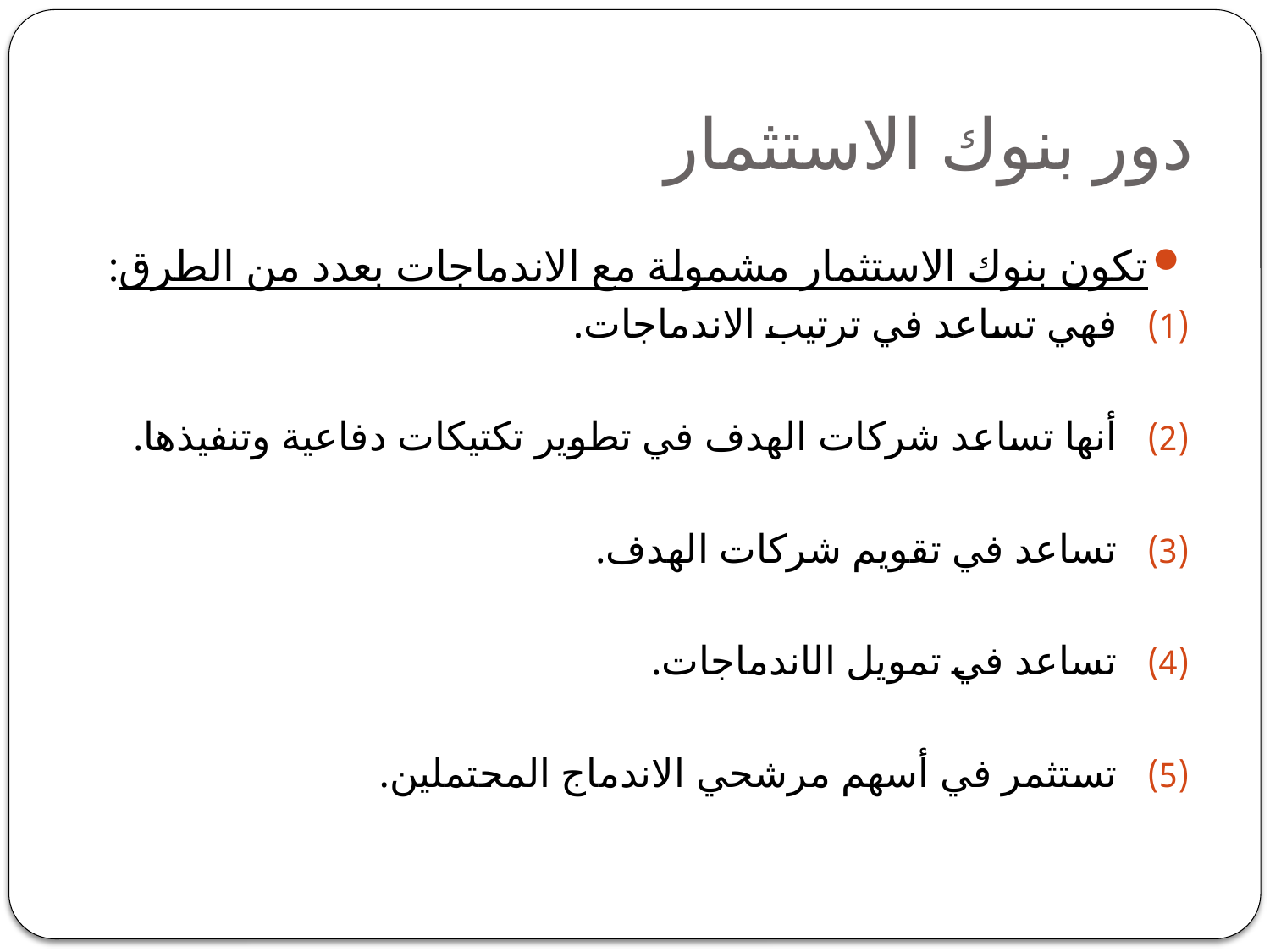

# دور بنوك الاستثمار
تكون بنوك الاستثمار مشمولة مع الاندماجات بعدد من الطرق:
فهي تساعد في ترتيب الاندماجات.

أنها تساعد شركات الهدف في تطوير تكتيكات دفاعية وتنفيذها.

تساعد في تقويم شركات الهدف.

تساعد في تمويل الاندماجات.

تستثمر في أسهم مرشحي الاندماج المحتملين.